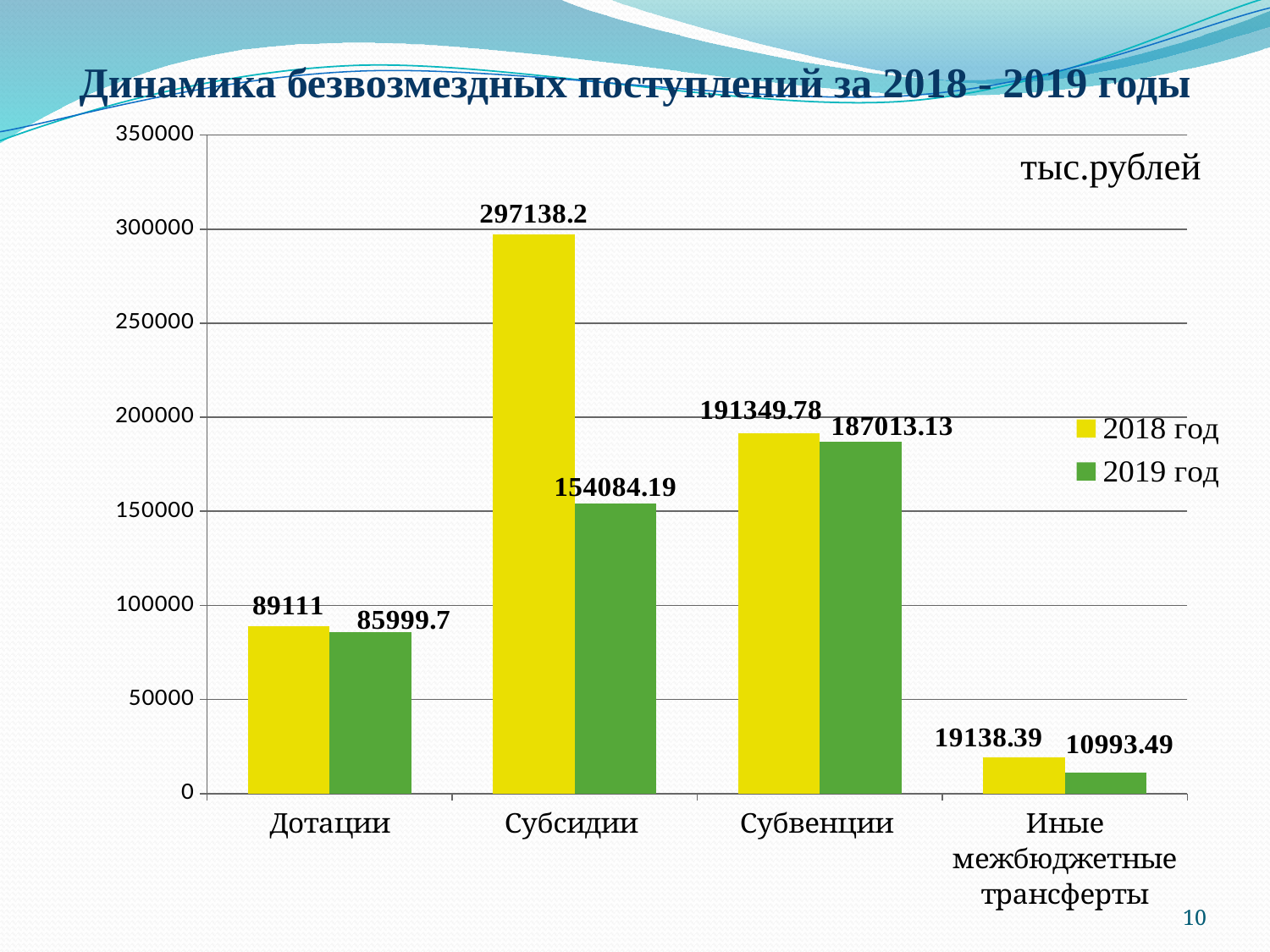

# Динамика безвозмездных поступлений за 2018 - 2019 годы

### Chart

| Category | 2018 год | 2019 год |
|---|---|---|
| Дотации | 89111.0 | 85999.7 |
| Субсидии  | 297138.2 | 154084.19 |
| Субвенции  | 191349.78 | 187013.13 |
| Иные межбюджетные трансферты | 19138.39 | 10993.49 |
тыс.рублей
10